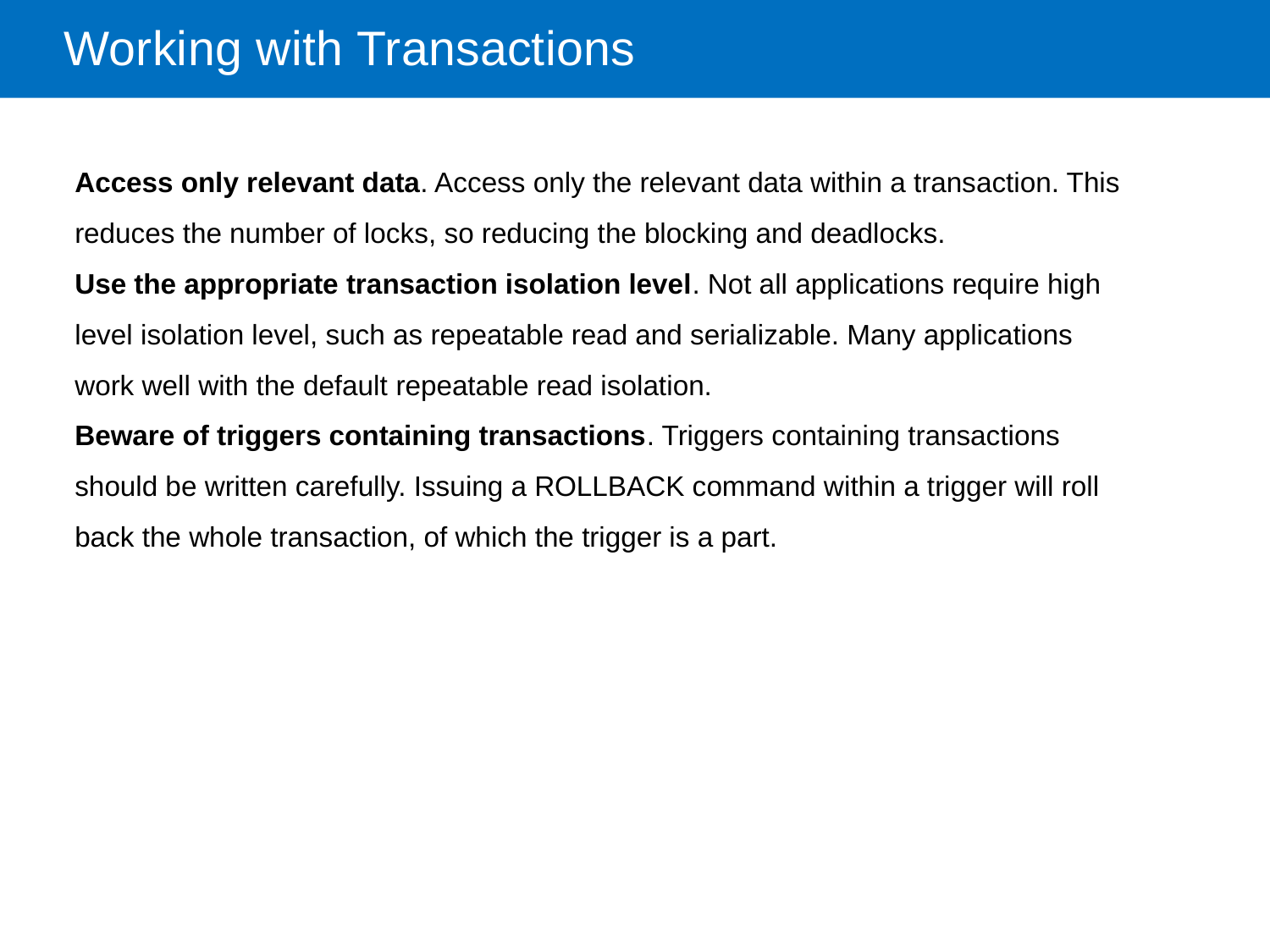

# Working with Transactions
Access only relevant data. Access only the relevant data within a transaction. This reduces the number of locks, so reducing the blocking and deadlocks.
Use the appropriate transaction isolation level. Not all applications require high level isolation level, such as repeatable read and serializable. Many applications work well with the default repeatable read isolation.
Beware of triggers containing transactions. Triggers containing transactions should be written carefully. Issuing a ROLLBACK command within a trigger will roll back the whole transaction, of which the trigger is a part.